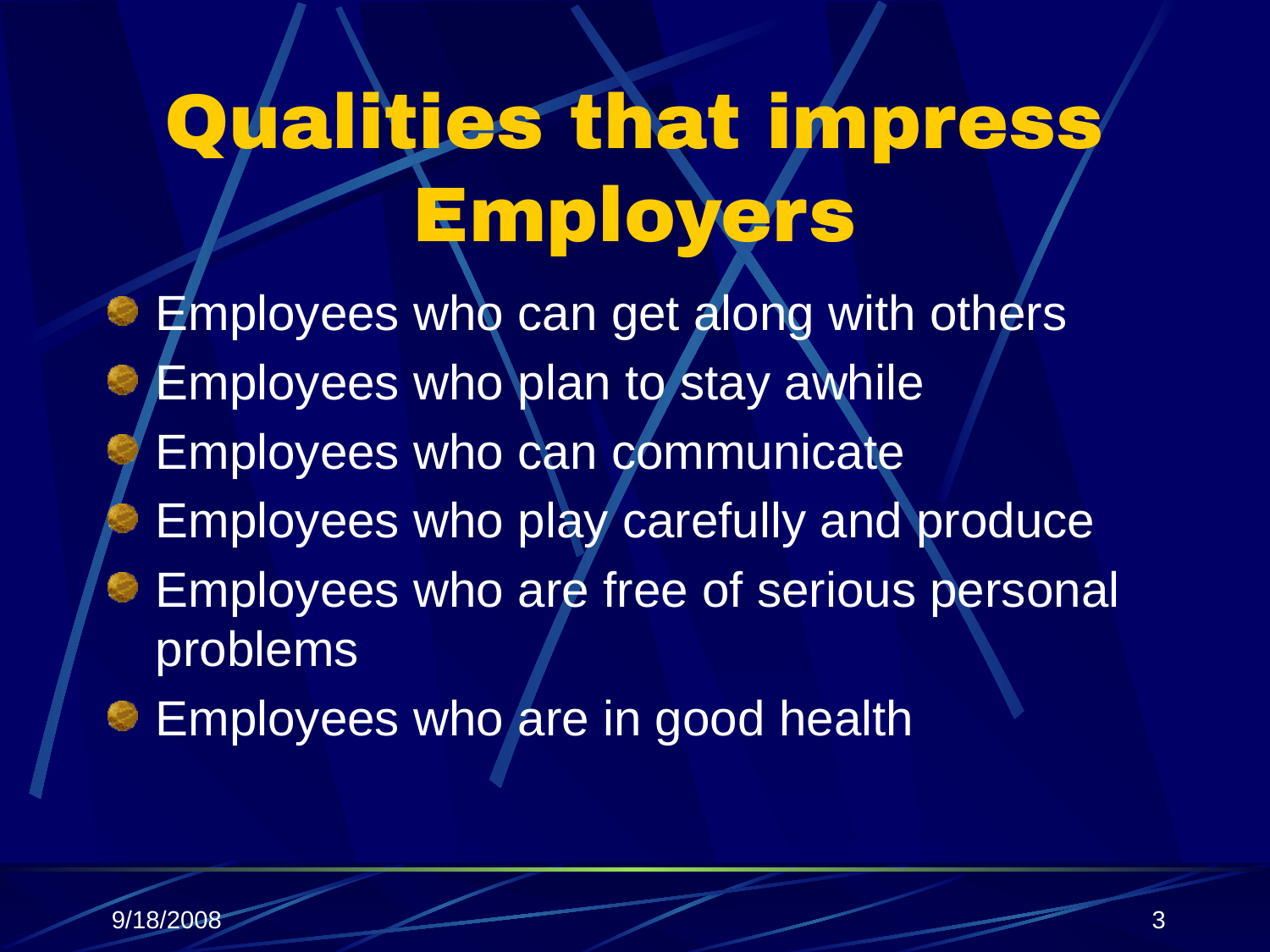

# Qualities that impress Employers
Employees who can get along with others
Employees who plan to stay awhile
Employees who can communicate
Employees who play carefully and produce
Employees who are free of serious personal problems
Employees who are in good health

9/18/2008
3